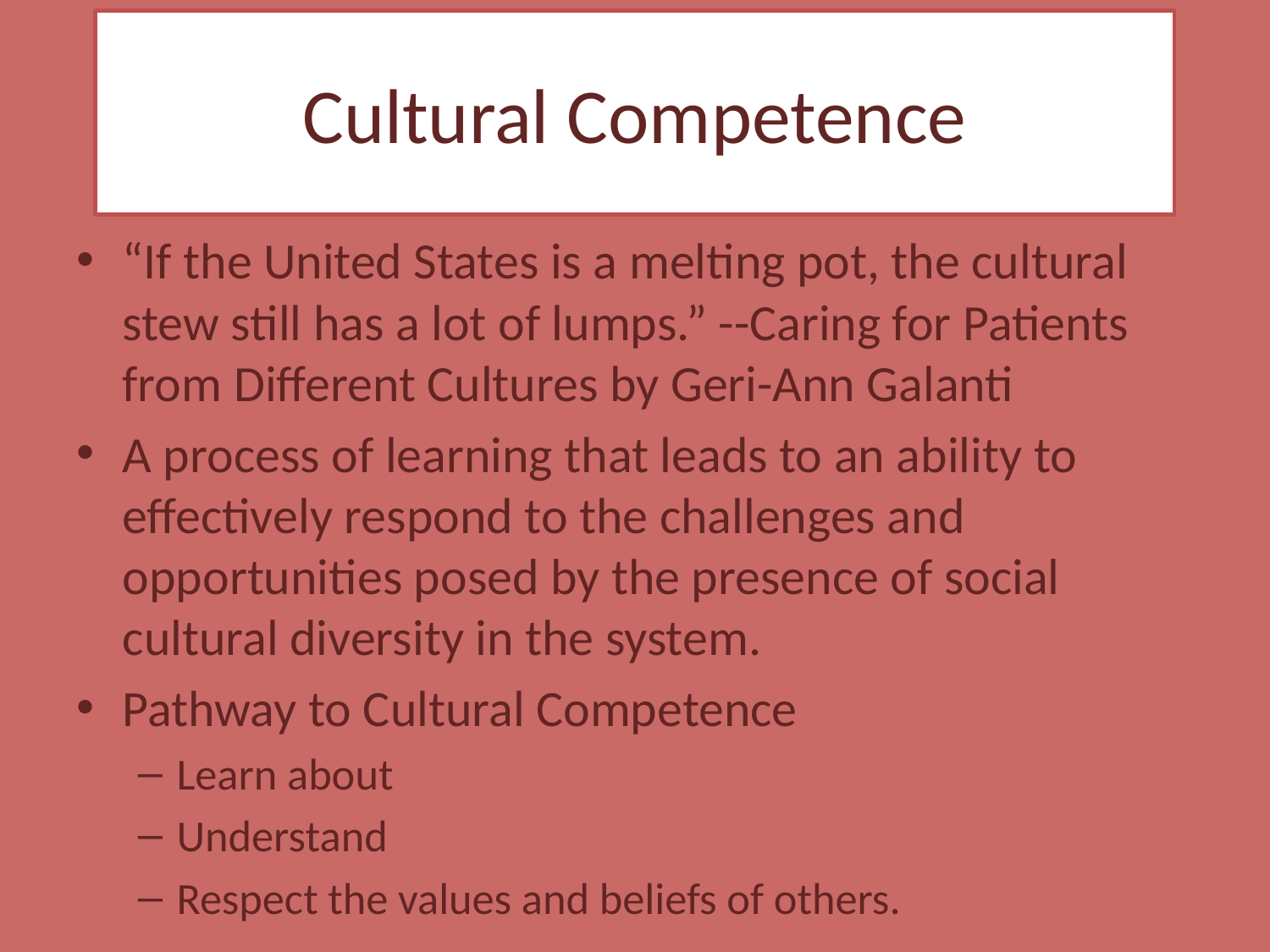

Cultural Competence
“If the United States is a melting pot, the cultural stew still has a lot of lumps.” --Caring for Patients from Different Cultures by Geri-Ann Galanti
A process of learning that leads to an ability to effectively respond to the challenges and opportunities posed by the presence of social cultural diversity in the system.
Pathway to Cultural Competence
Learn about
Understand
Respect the values and beliefs of others.